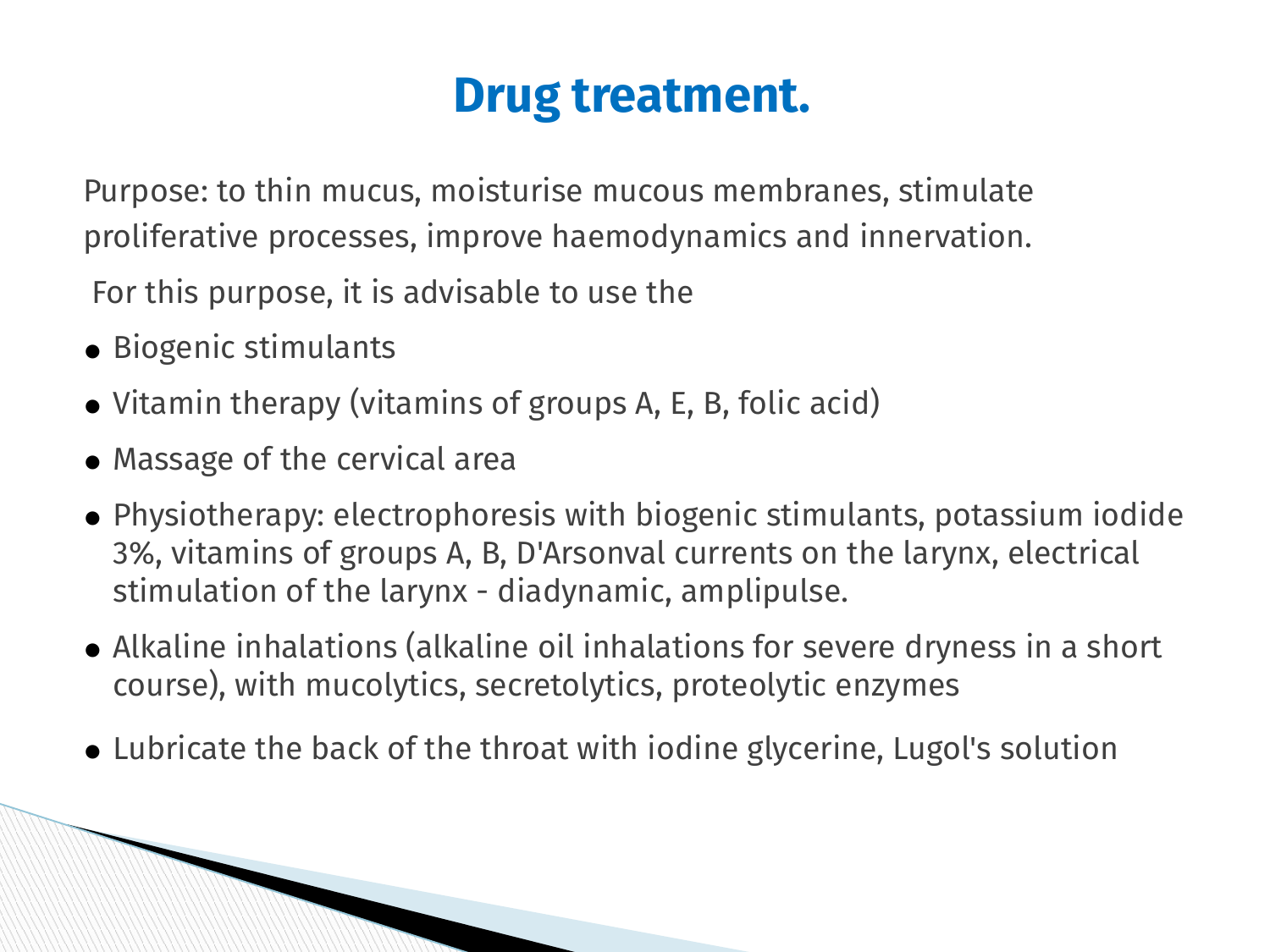

Drug treatment.
Purpose: to thin mucus, moisturise mucous membranes, stimulate proliferative processes, improve haemodynamics and innervation.
 For this purpose, it is advisable to use the
Biogenic stimulants
Vitamin therapy (vitamins of groups A, E, B, folic acid)
Massage of the cervical area
Physiotherapy: electrophoresis with biogenic stimulants, potassium iodide 3%, vitamins of groups A, B, D'Arsonval currents on the larynx, electrical stimulation of the larynx - diadynamic, amplipulse.
Alkaline inhalations (alkaline oil inhalations for severe dryness in a short course), with mucolytics, secretolytics, proteolytic enzymes
Lubricate the back of the throat with iodine glycerine, Lugol's solution